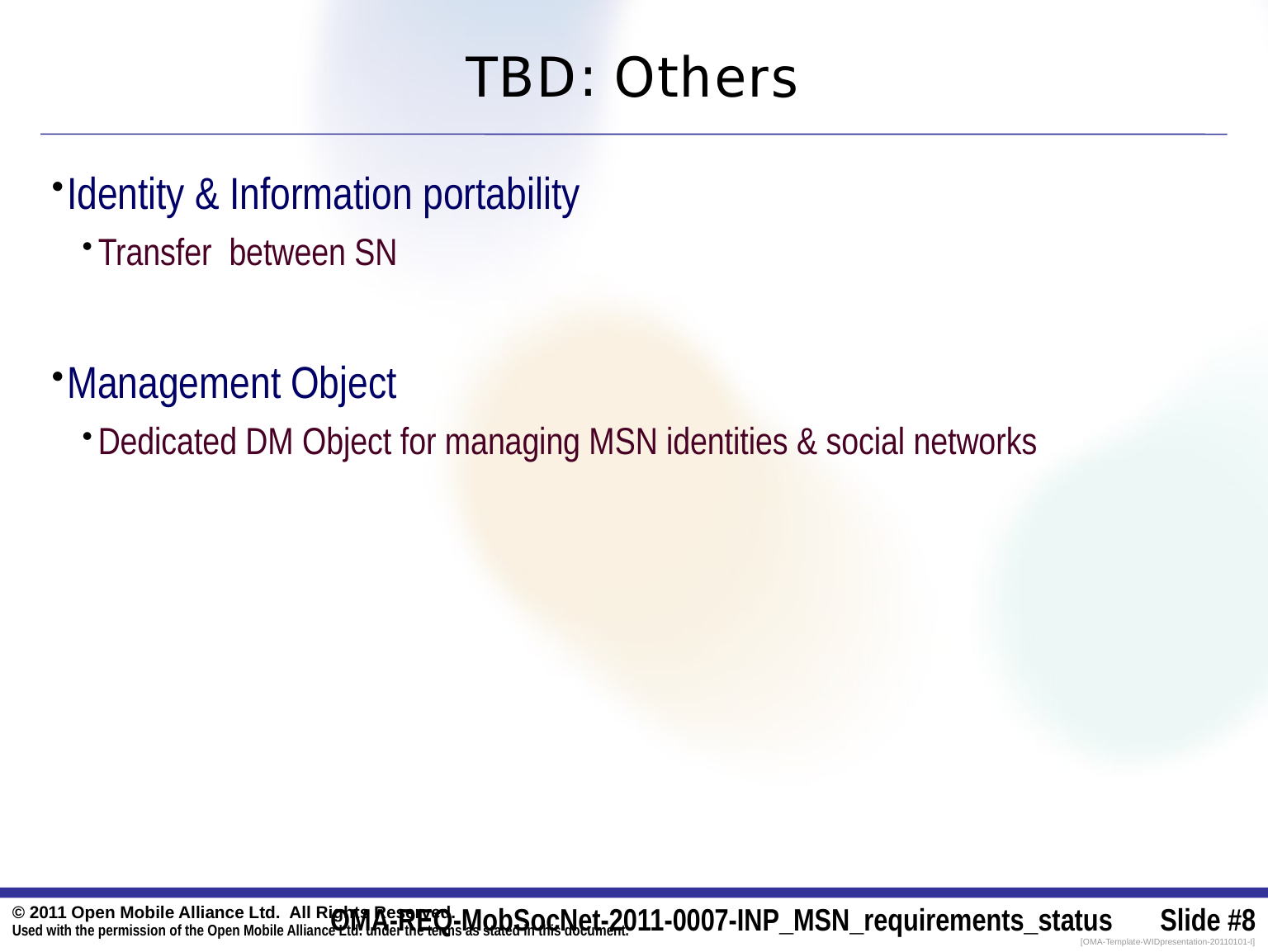

# TBD: Others
Identity & Information portability
Transfer  between SN

Management Object
Dedicated DM Object for managing MSN identities & social networks